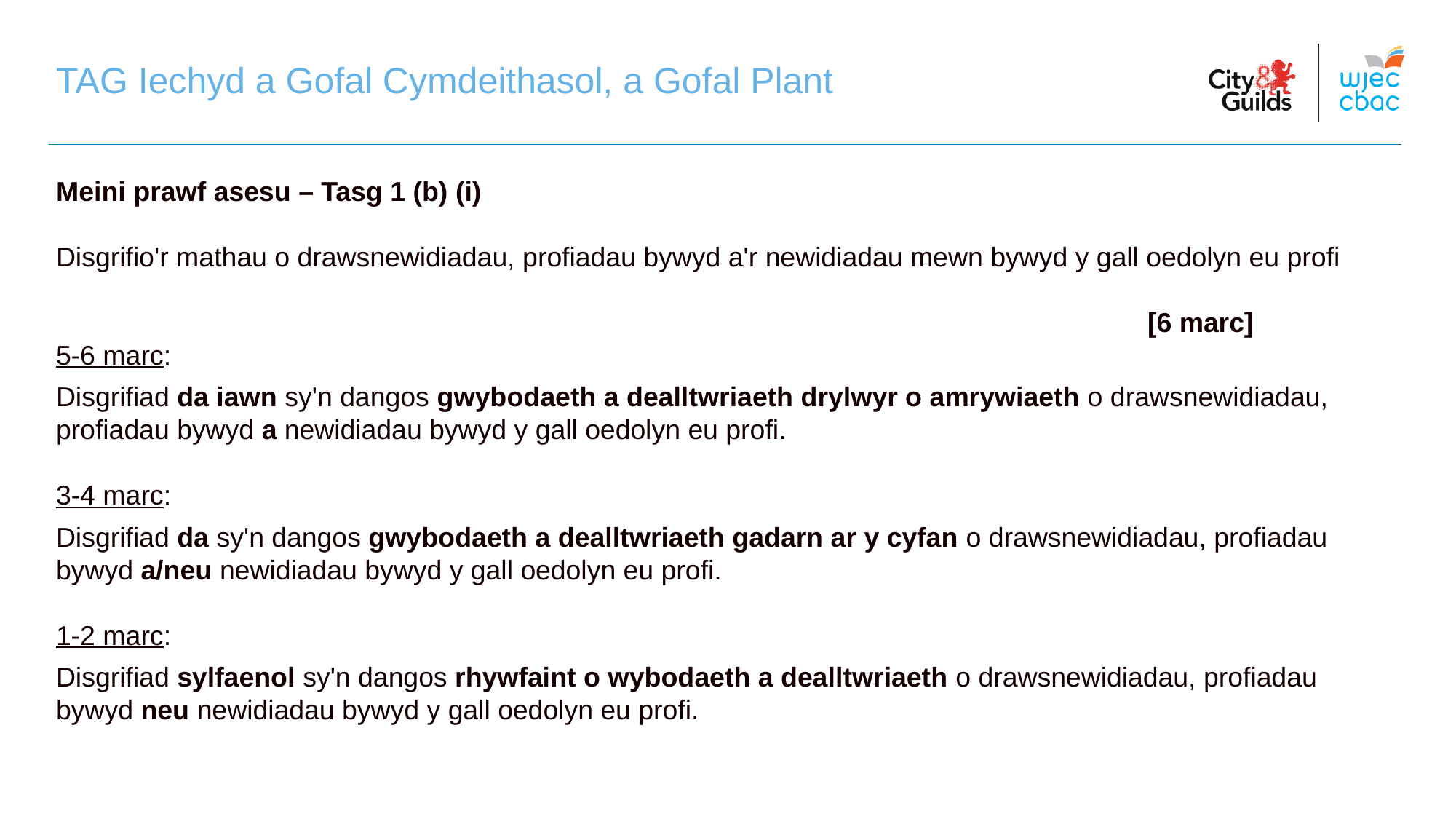

TAG Iechyd a Gofal Cymdeithasol, a Gofal Plant
Meini prawf asesu – Tasg 1 (b) (i)

Disgrifio'r mathau o drawsnewidiadau, profiadau bywyd a'r newidiadau mewn bywyd y gall oedolyn eu profi          																						[6 marc]
5-6 marc:
Disgrifiad da iawn sy'n dangos gwybodaeth a dealltwriaeth drylwyr o amrywiaeth o drawsnewidiadau, profiadau bywyd a newidiadau bywyd y gall oedolyn eu profi.

3-4 marc:
Disgrifiad da sy'n dangos gwybodaeth a dealltwriaeth gadarn ar y cyfan o drawsnewidiadau, profiadau bywyd a/neu newidiadau bywyd y gall oedolyn eu profi.

1-2 marc:
Disgrifiad sylfaenol sy'n dangos rhywfaint o wybodaeth a dealltwriaeth o drawsnewidiadau, profiadau bywyd neu newidiadau bywyd y gall oedolyn eu profi.